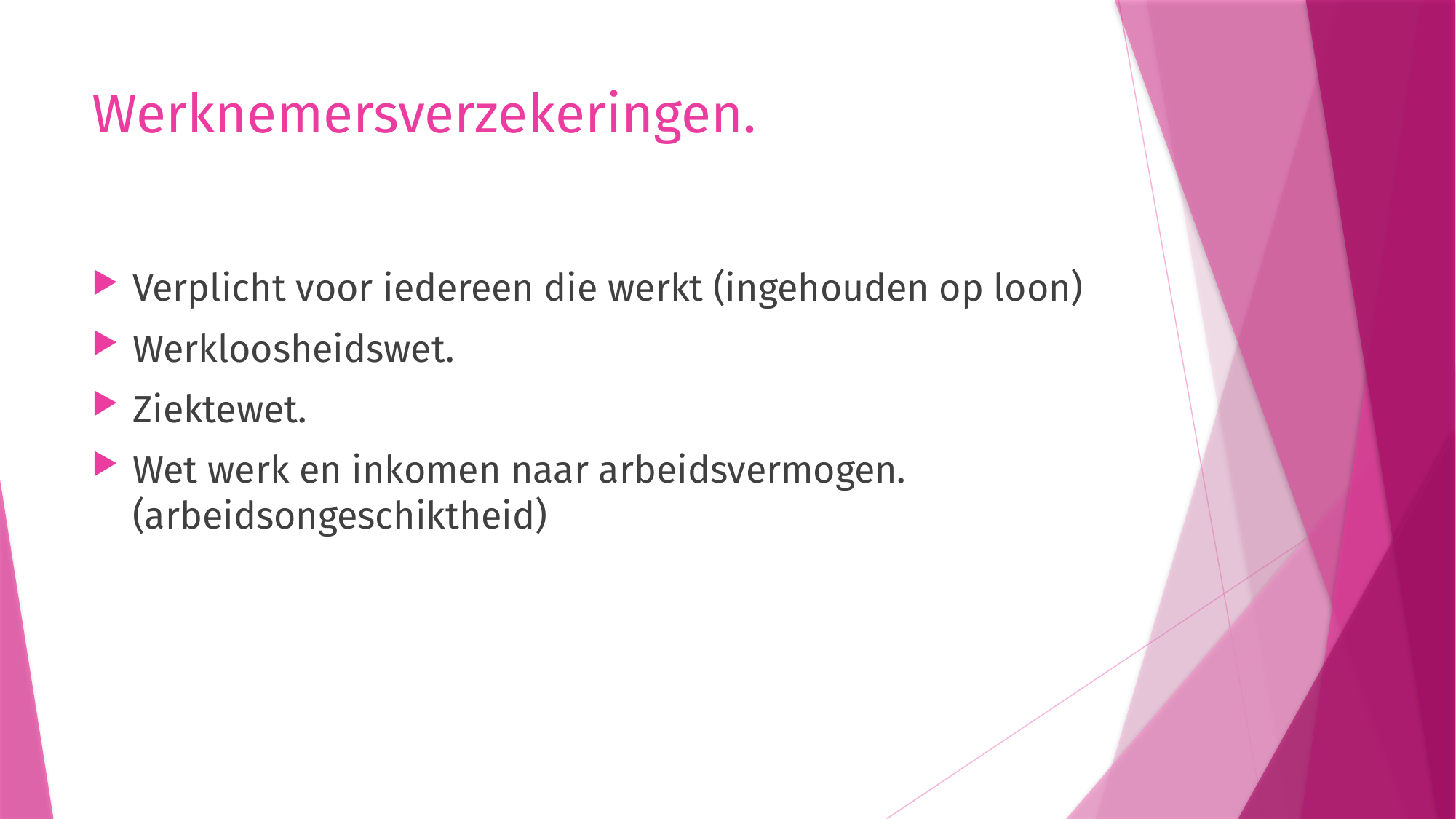

# Werknemersverzekeringen.
Verplicht voor iedereen die werkt (ingehouden op loon)
Werkloosheidswet.
Ziektewet.
Wet werk en inkomen naar arbeidsvermogen. (arbeidsongeschiktheid)